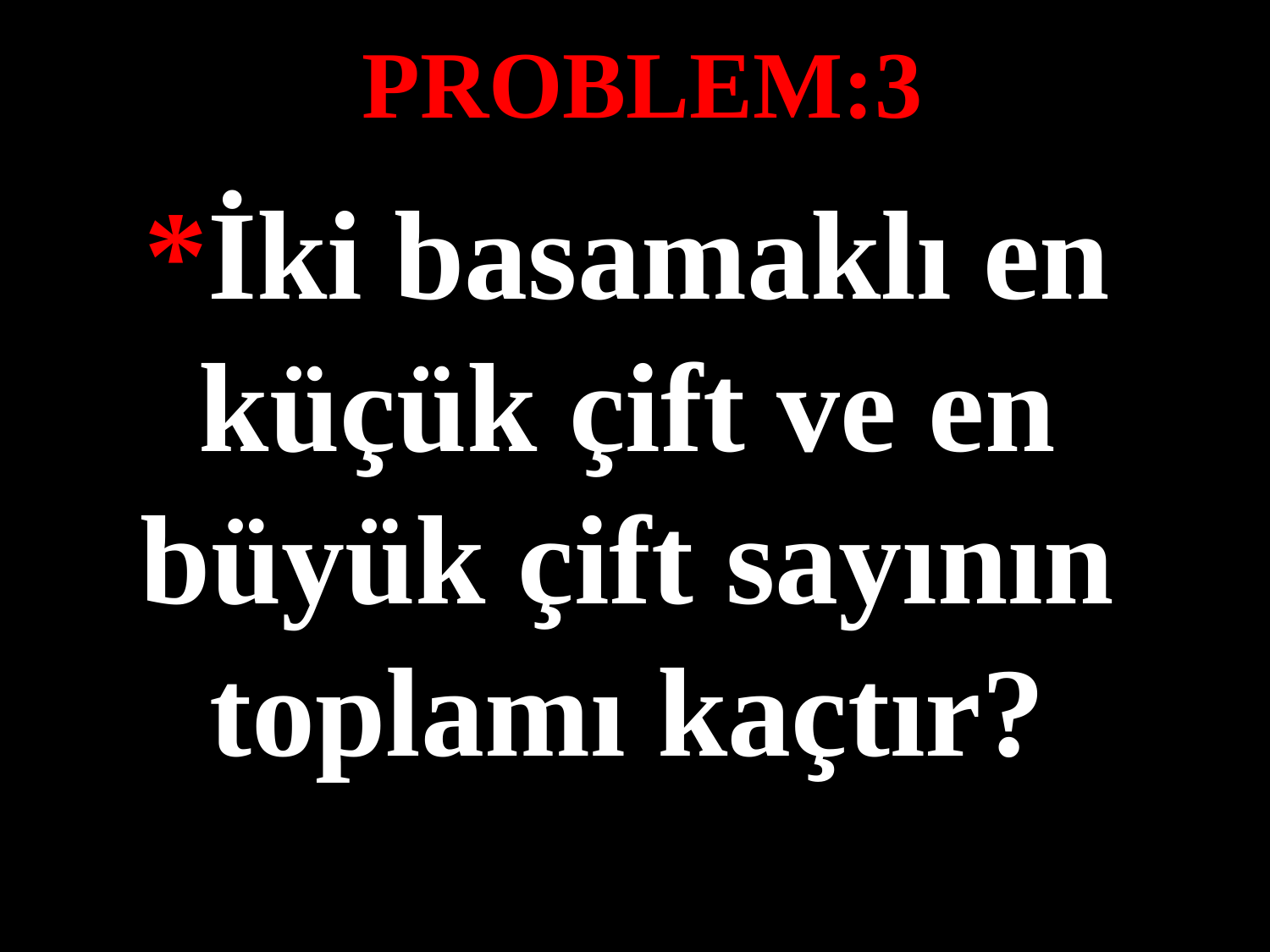

PROBLEM:3
*İki basamaklı en küçük çift ve en büyük çift sayının toplamı kaçtır?
#